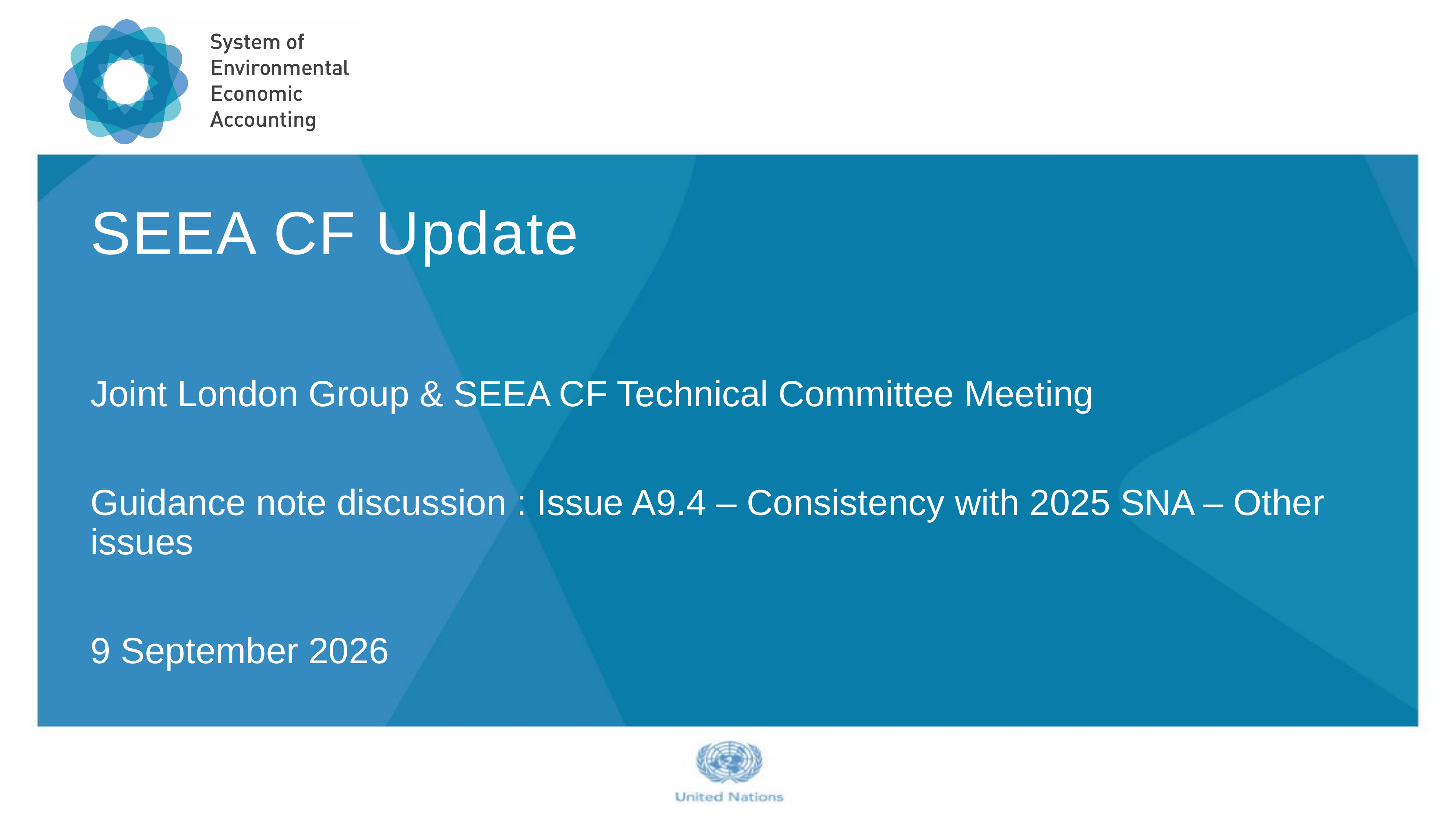

# SEEA CF Update
Joint London Group & SEEA CF Technical Committee Meeting

Guidance note discussion : Issue A9.4 – Consistency with 2025 SNA – Other issues

9 September 2026